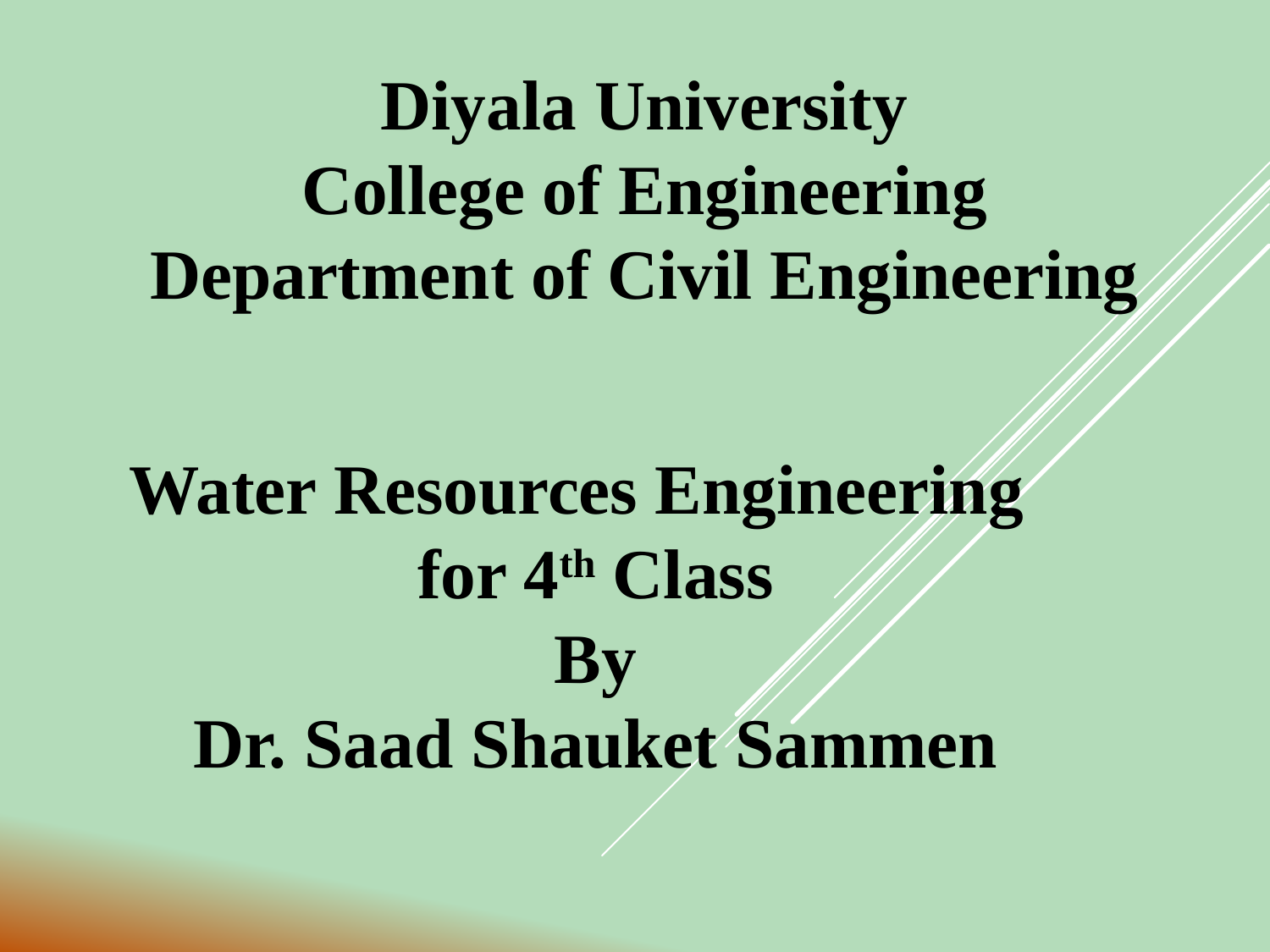

Diyala University
College of Engineering
Department of Civil Engineering
Water Resources Engineering
for 4th Class
By
Dr. Saad Shauket Sammen